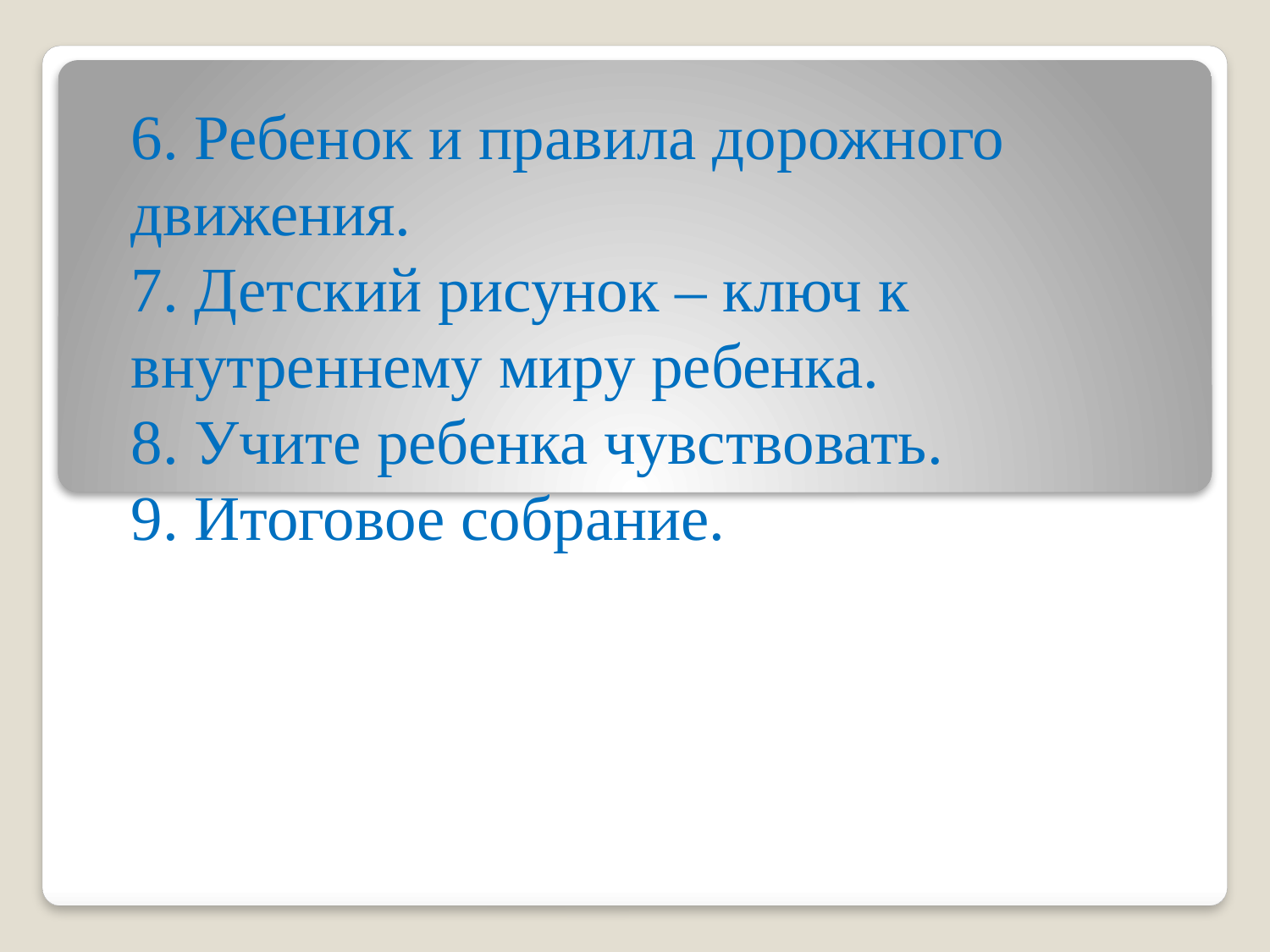

#
6. Ребенок и правила дорожного движения.
7. Детский рисунок – ключ к внутреннему миру ребенка.
8. Учите ребенка чувствовать.
9. Итоговое собрание.